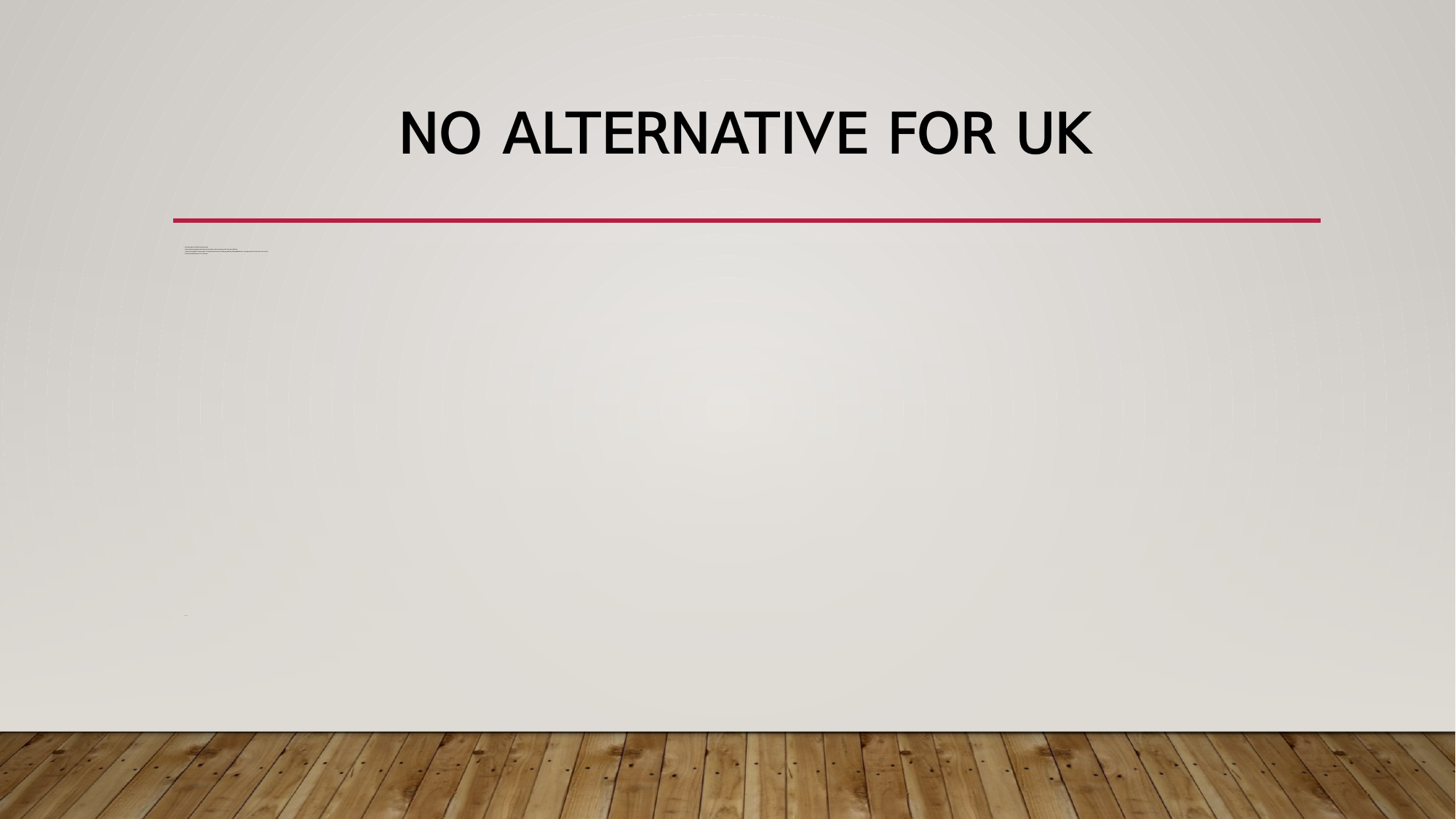

# NO ALTERNATIVE FOR UK
No alternative to British membership
New industrial growth would only be possible via free access to the Common Market
“New technological Community” to counter the American challenge and lay the foundations for a strong position for Europe in the world
Political leadership for UK in Europe

Leadership role for Britain in Europe